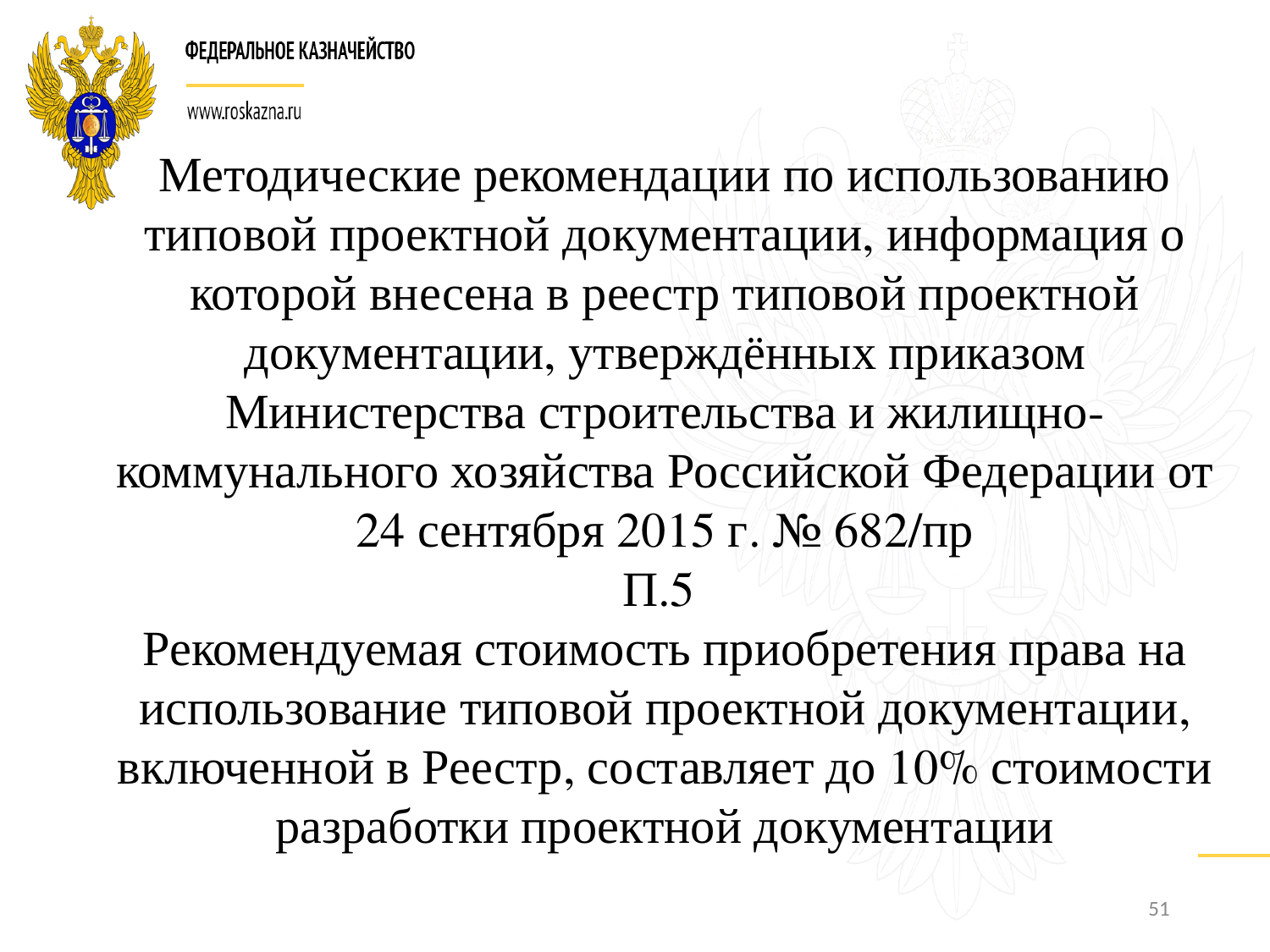

Методические рекомендации по использованию типовой проектной документации, информация о которой внесена в реестр типовой проектной документации, утверждённых приказом Министерства строительства и жилищно-коммунального хозяйства Российской Федерации от 24 сентября 2015 г. № 682/пр
П.5
Рекомендуемая стоимость приобретения права на использование типовой проектной документации, включенной в Реестр, составляет до 10% стоимости разработки проектной документации

51